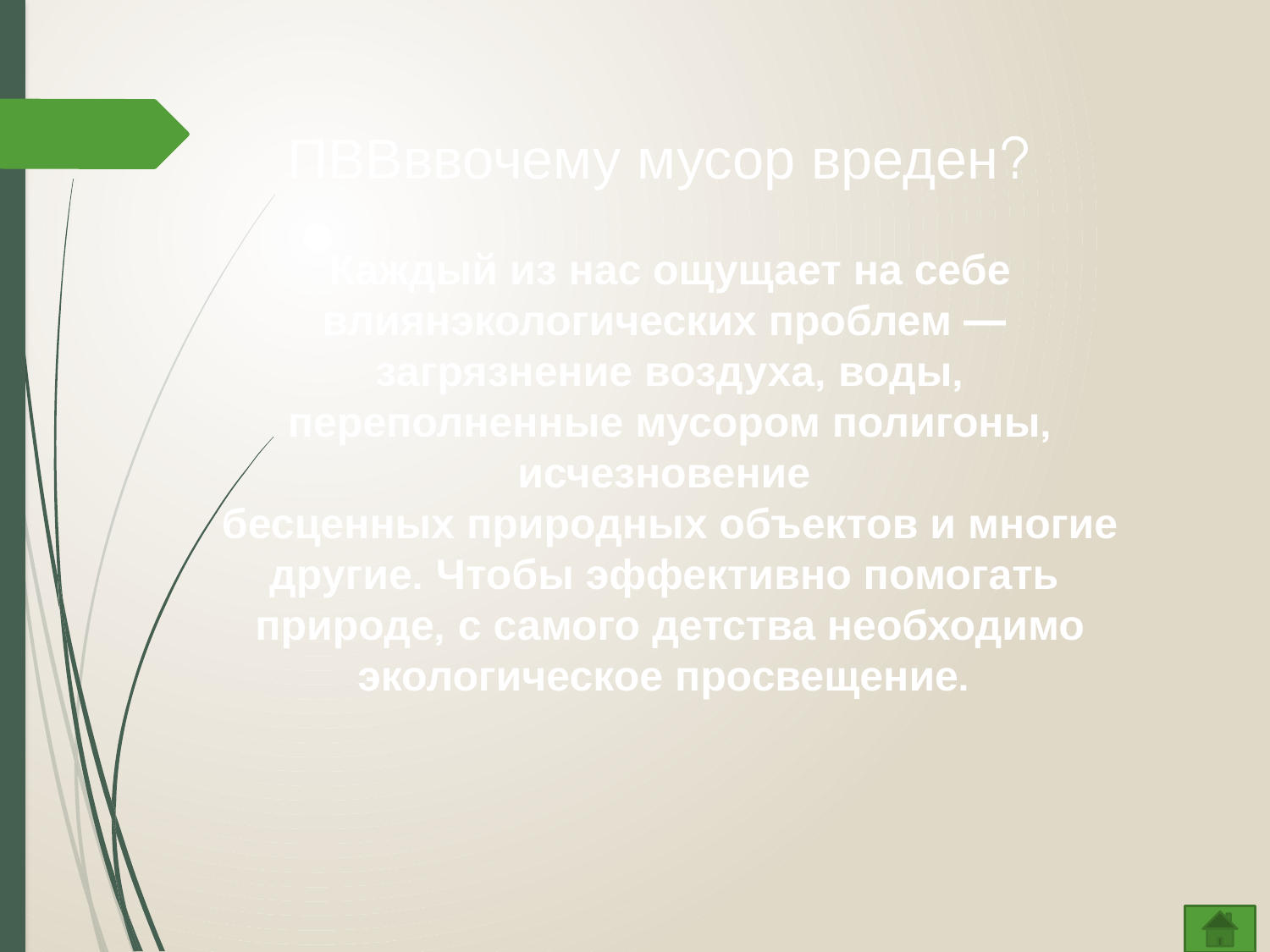

ПВВввочему мусор вреден?
Каждый из нас ощущает на себе влиянэкологических проблем — 
загрязнение воздуха, воды, переполненные мусором полигоны, исчезновение 
бесценных природных объектов и многие другие. Чтобы эффективно помогать 
природе, с самого детства необходимо экологическое просвещение.